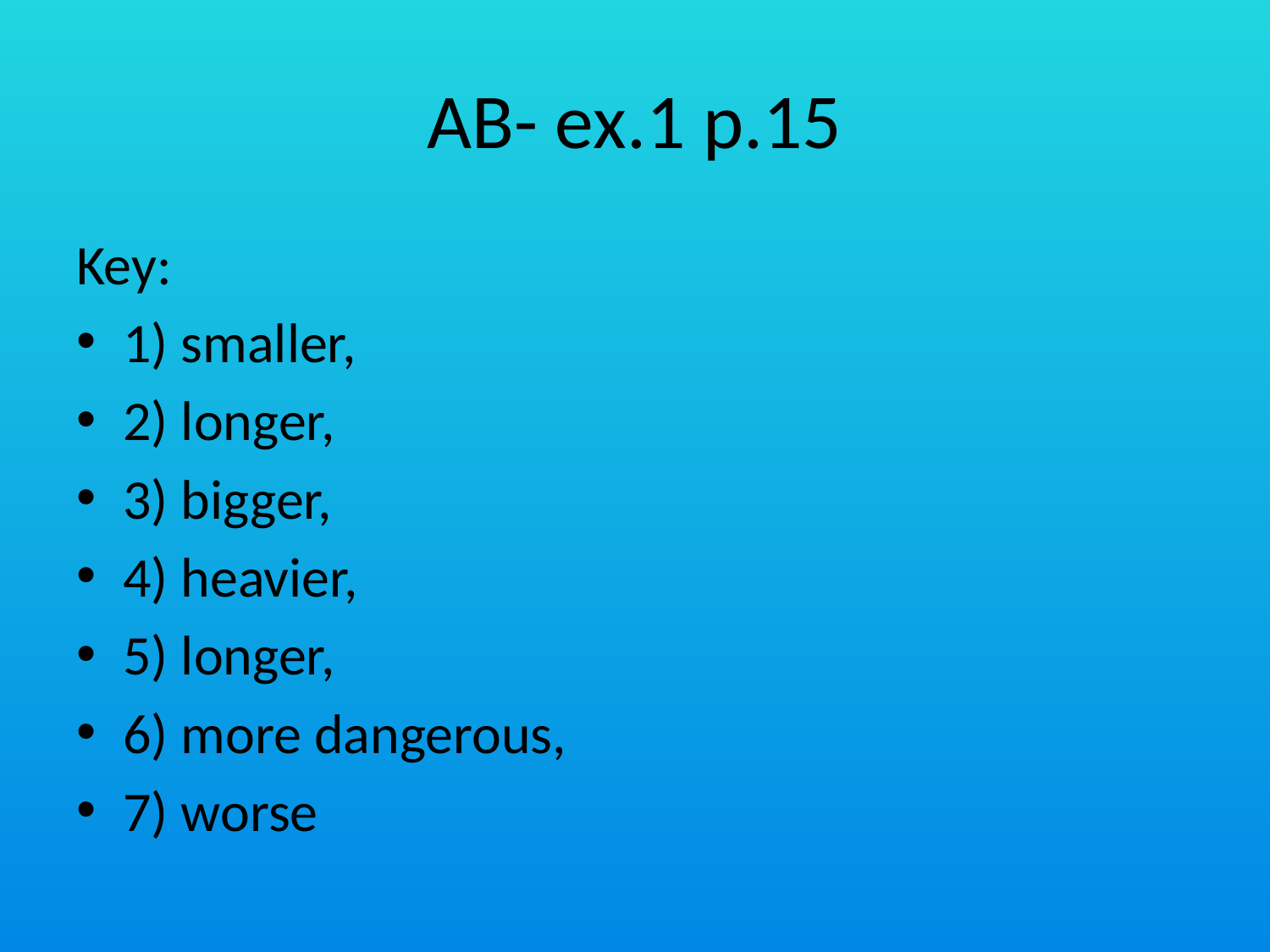

# AB- ex.1 p.15
Key:
1) smaller,
2) longer,
3) bigger,
4) heavier,
5) longer,
6) more dangerous,
7) worse